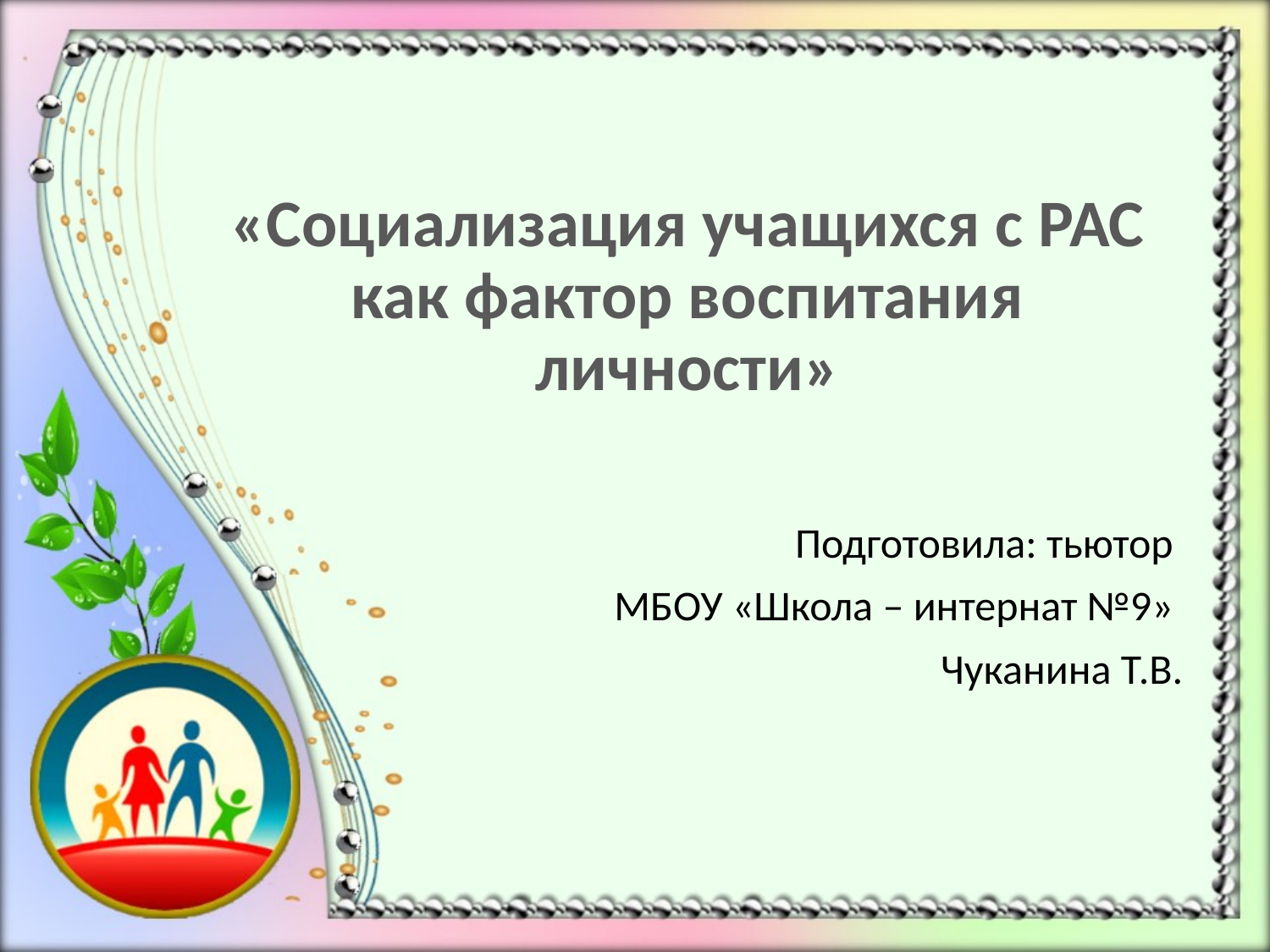

# «Социализация учащихся с РАС как фактор воспитания личности»
Подготовила: тьютор
МБОУ «Школа – интернат №9»
Чуканина Т.В.